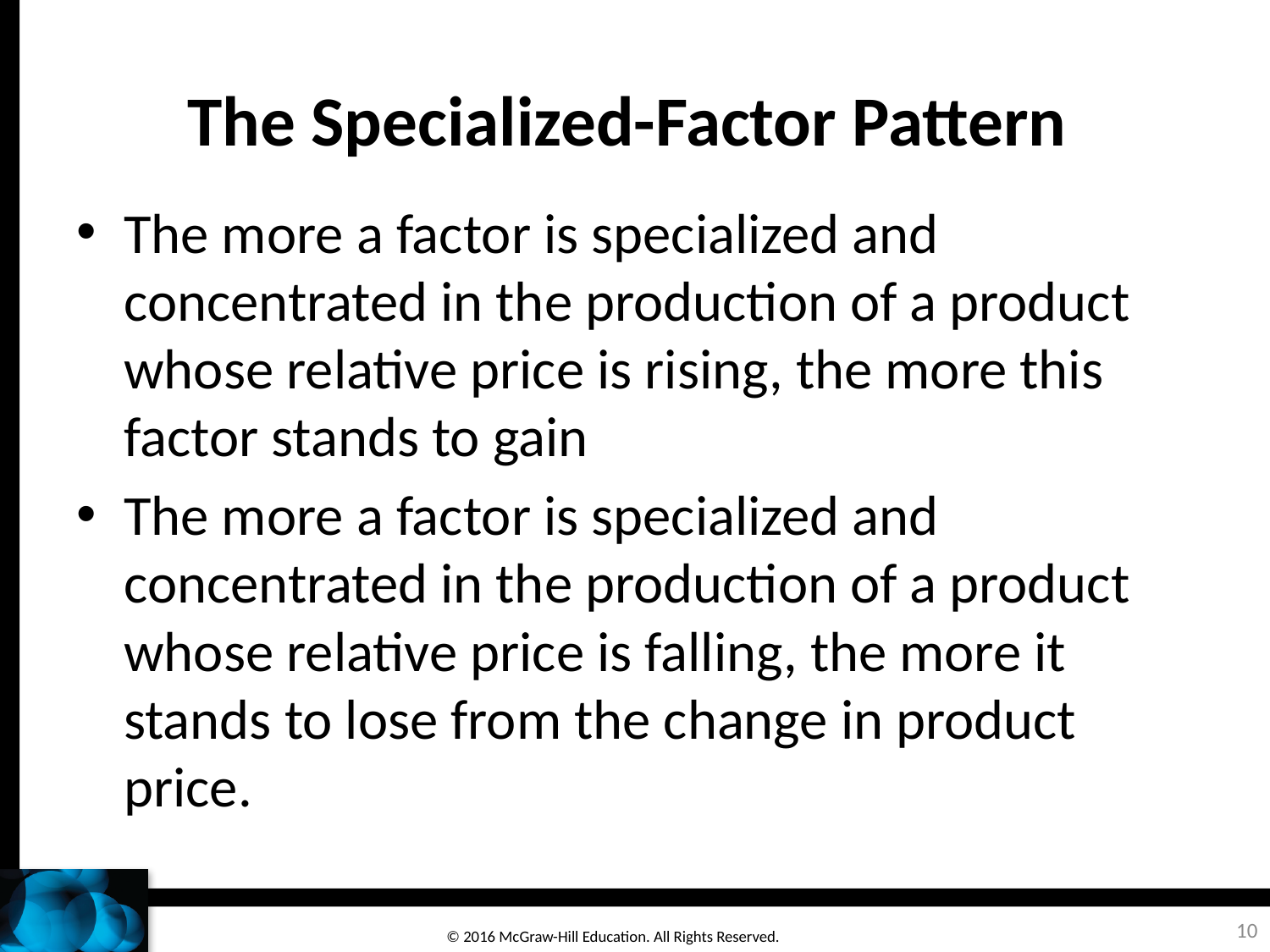

# The Specialized-Factor Pattern
The more a factor is specialized and concentrated in the production of a product whose relative price is rising, the more this factor stands to gain
The more a factor is specialized and concentrated in the production of a product whose relative price is falling, the more it stands to lose from the change in product price.

10
© 2016 McGraw-Hill Education. All Rights Reserved.